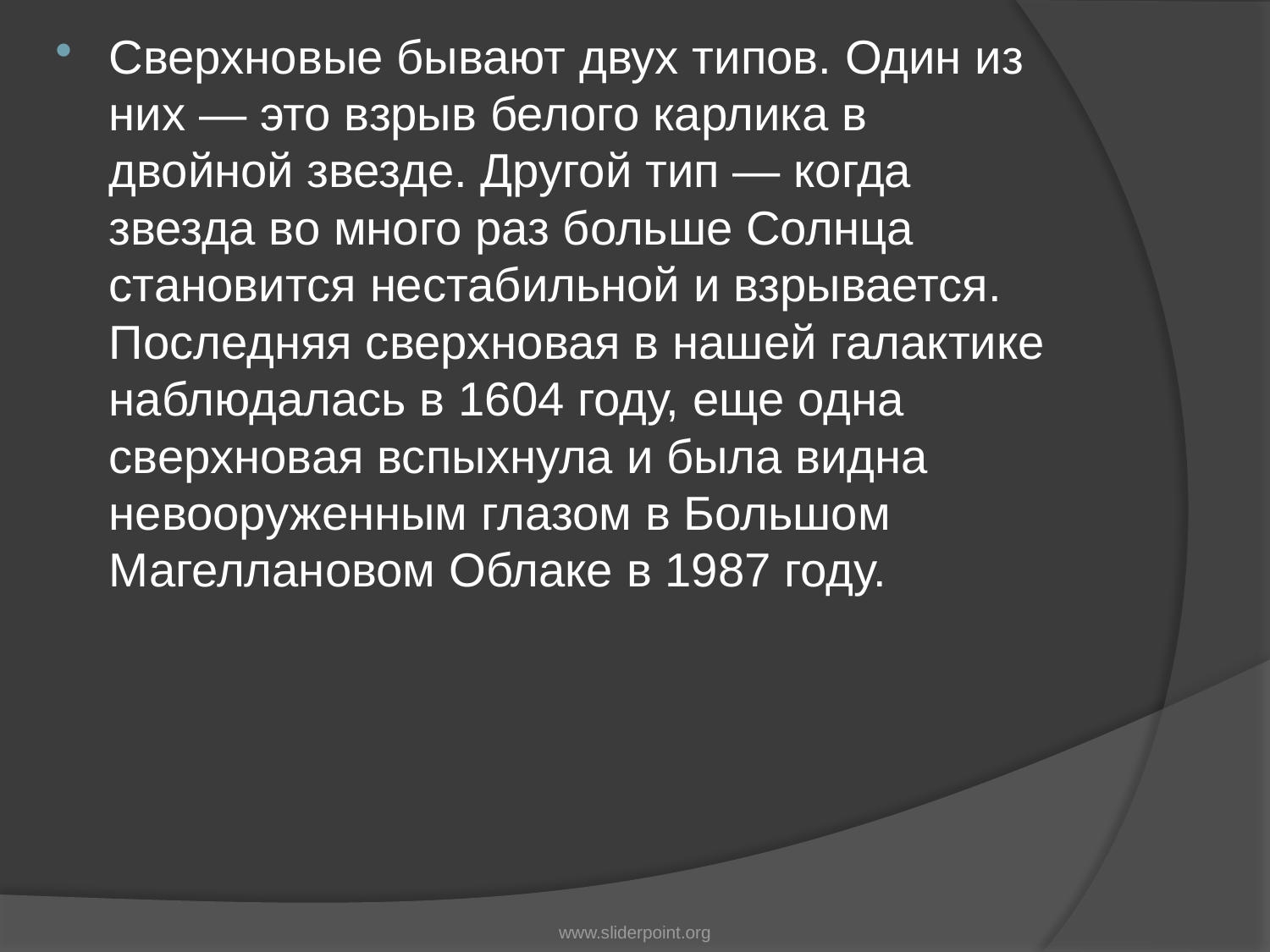

Сверхновые бывают двух типов. Один из них — это взрыв белого карлика в двойной звезде. Другой тип — когда звезда во много раз больше Солнца становится нестабильной и взрывается. Последняя сверхновая в нашей галактике наблюдалась в 1604 году, еще одна сверхновая вспыхнула и была видна невооруженным глазом в Большом Магеллановом Облаке в 1987 году.
www.sliderpoint.org